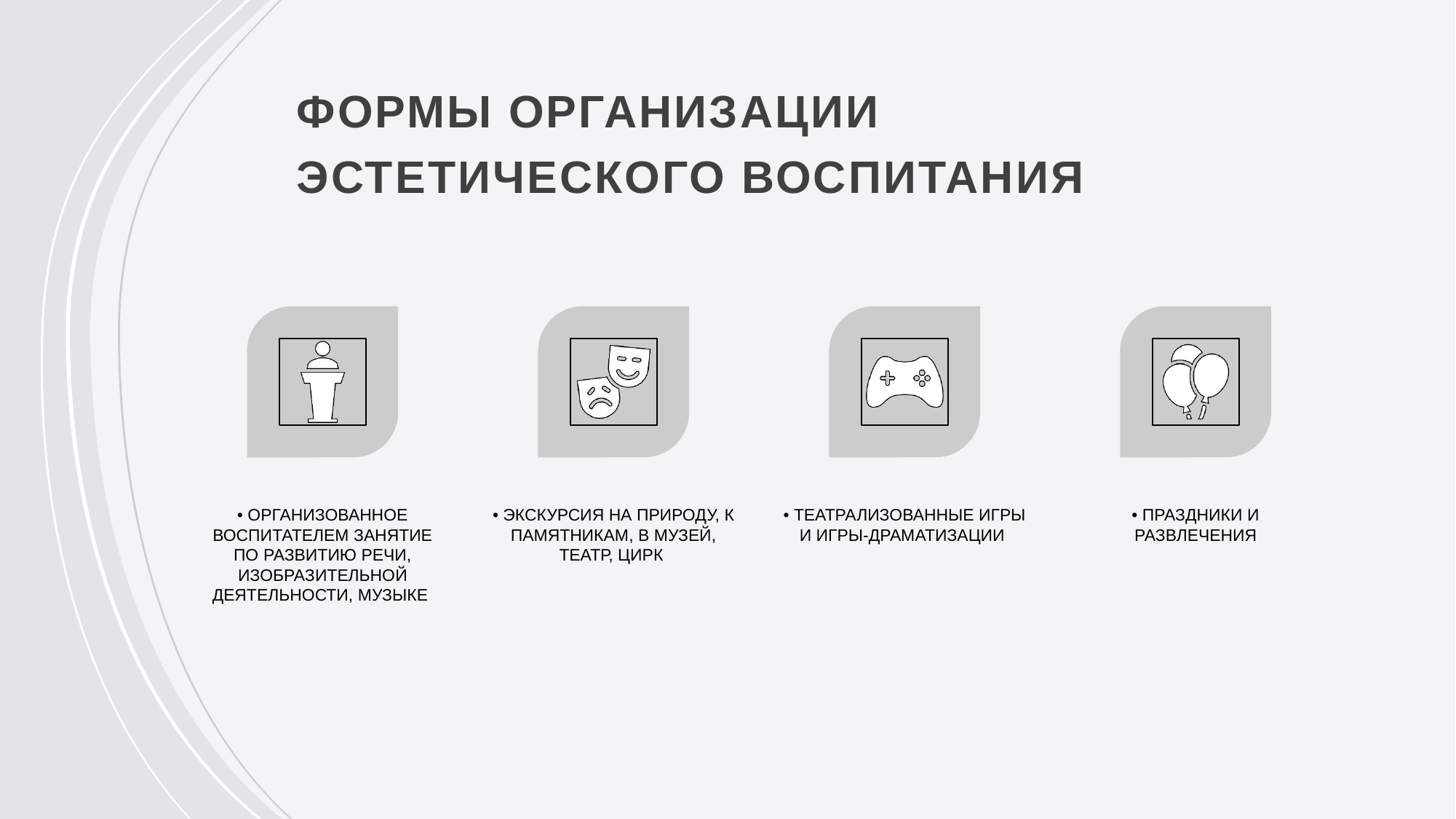

# ФОРМЫ ОРГАНИЗАЦИИ ЭСТЕТИЧЕСКОГО ВОСПИТАНИЯ
• Организованное воспитателем занятие по развитию речи, изобразительной деятельности, музыке
• Экскурсия на природу, к памятникам, в музей, театр, цирк
• Театрализованные игры и игры-драматизации
• Праздники и развлечения